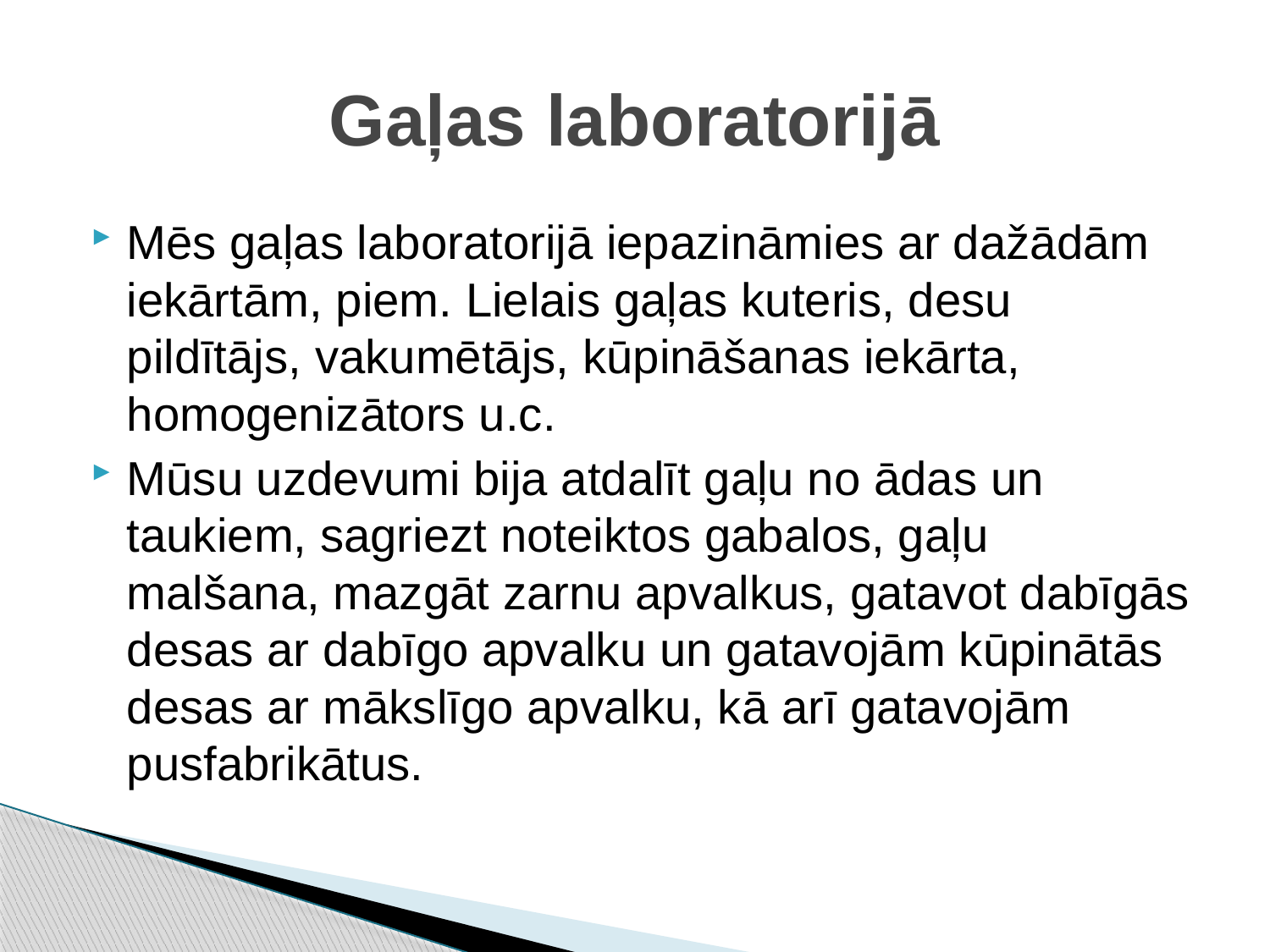

# Gaļas laboratorijā
Mēs gaļas laboratorijā iepazināmies ar dažādām iekārtām, piem. Lielais gaļas kuteris, desu pildītājs, vakumētājs, kūpināšanas iekārta, homogenizātors u.c.
Mūsu uzdevumi bija atdalīt gaļu no ādas un taukiem, sagriezt noteiktos gabalos, gaļu malšana, mazgāt zarnu apvalkus, gatavot dabīgās desas ar dabīgo apvalku un gatavojām kūpinātās desas ar mākslīgo apvalku, kā arī gatavojām pusfabrikātus.